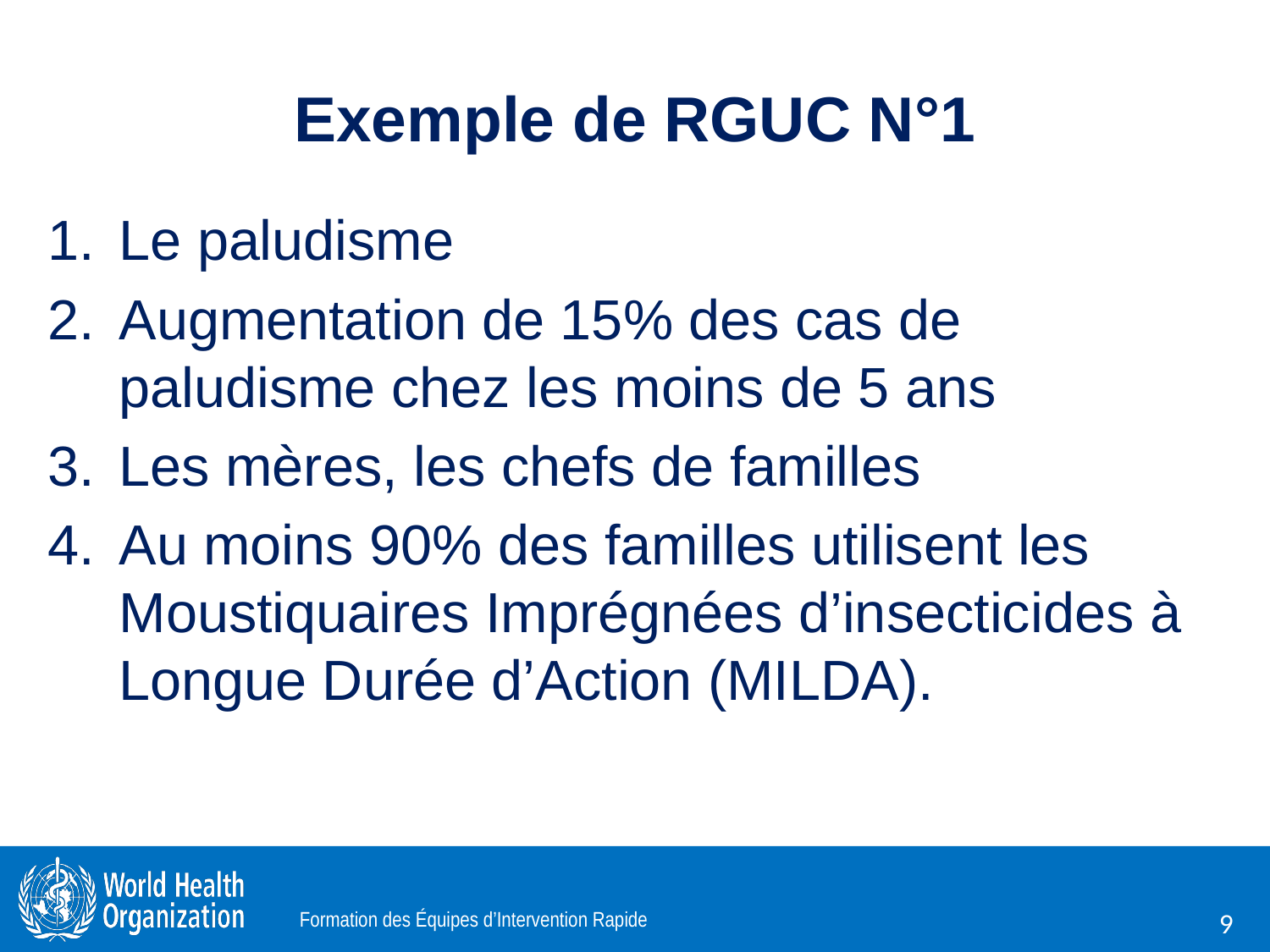

# Exemple de RGUC N°1
Le paludisme
Augmentation de 15% des cas de paludisme chez les moins de 5 ans
Les mères, les chefs de familles
Au moins 90% des familles utilisent les Moustiquaires Imprégnées d’insecticides à Longue Durée d’Action (MILDA).